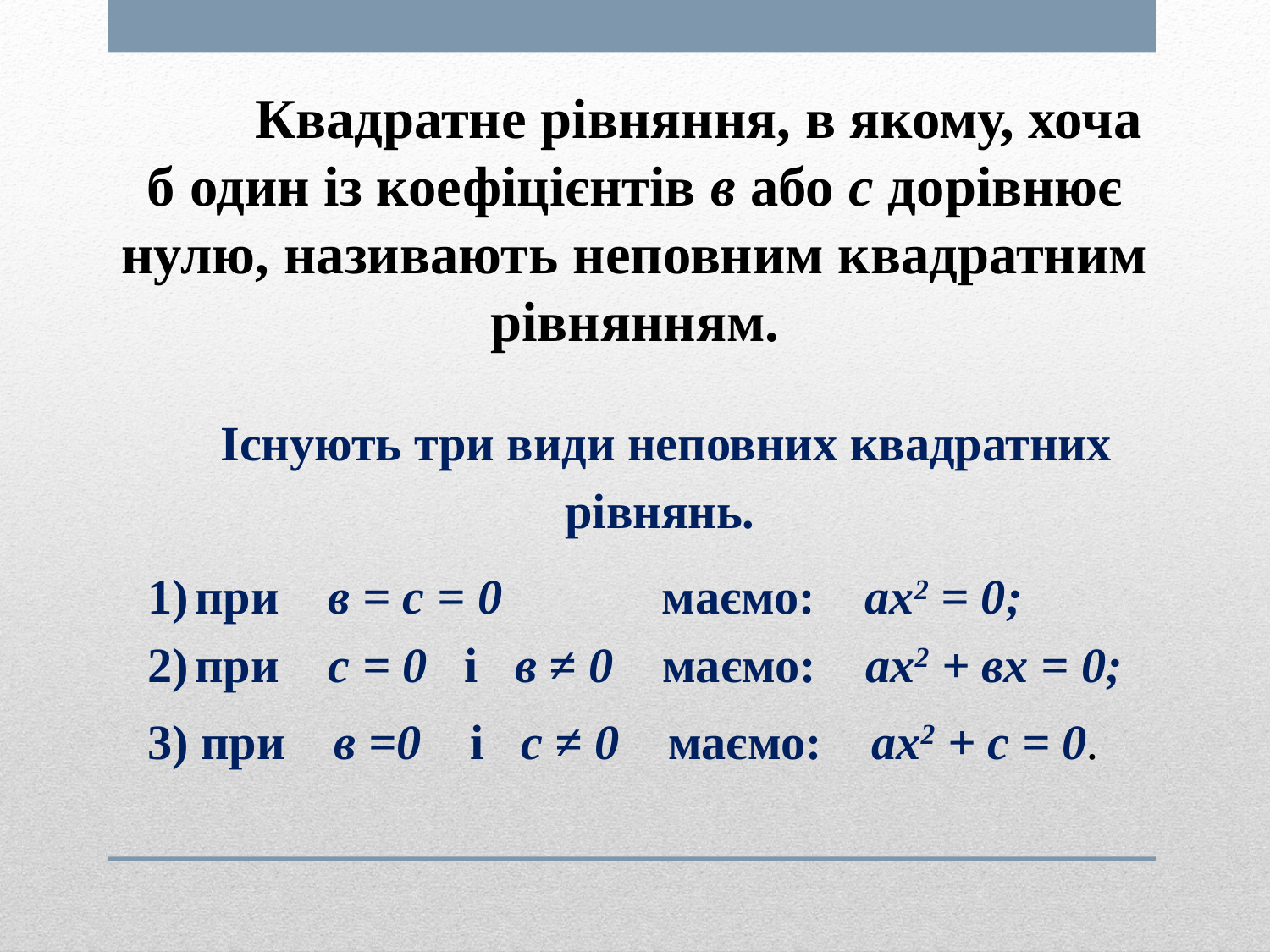

Квадратне рівняння, в якому, хоча б один із коефіцієнтів в або с дорівнює нулю, називають неповним квадратним рівнянням.
 Існують три види неповних квадратних рівнянь.
при    в = с = 0             маємо:    ах2 = 0;
при    с = 0   і   в ≠ 0    маємо:    ах2 + вх = 0;
3) при    в =0    і   с ≠ 0    маємо:    ах2 + с = 0.